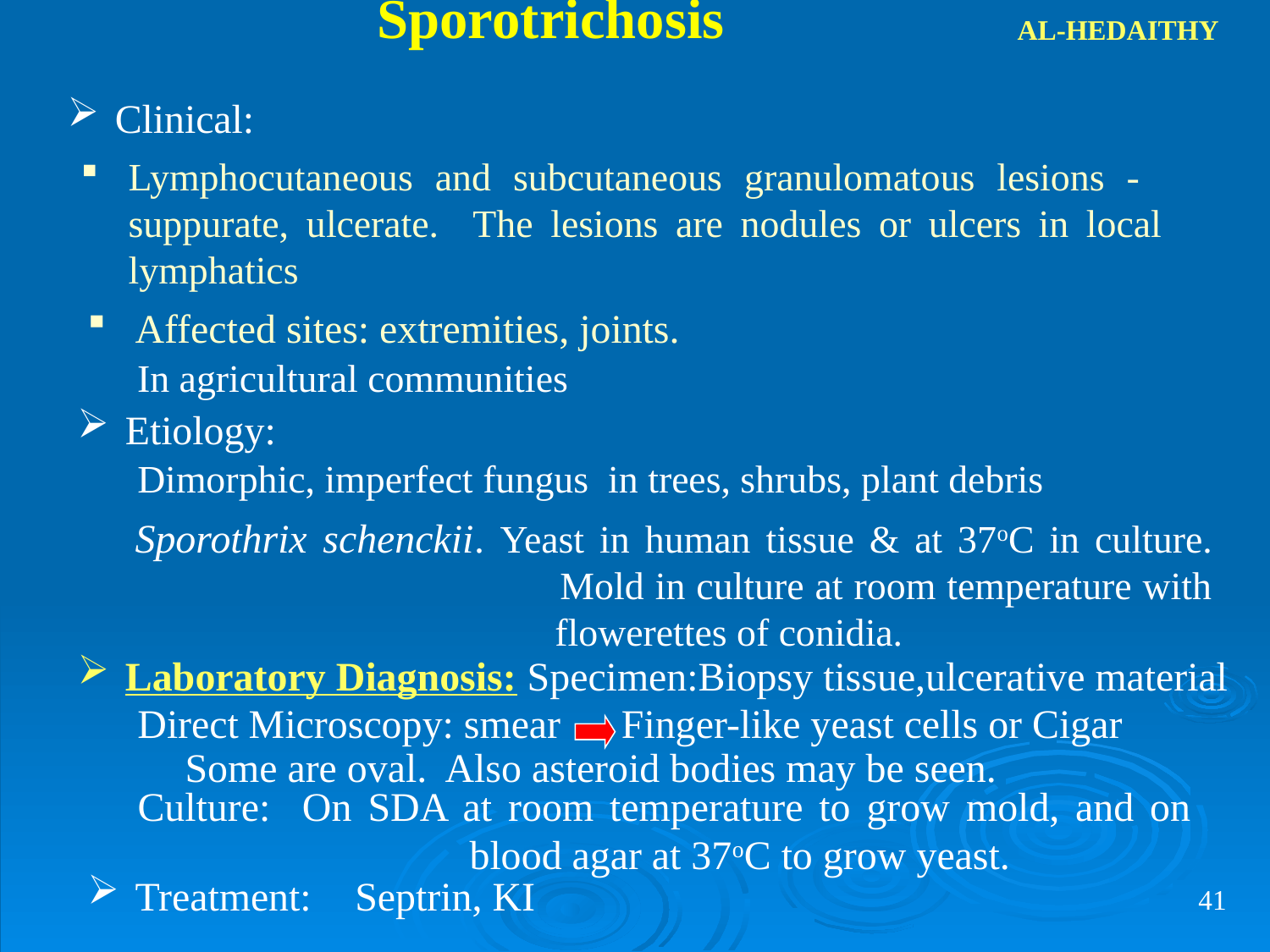

Sporotrichosis
AL-HEDAITHY
Clinical:
Lymphocutaneous and subcutaneous granulomatous lesions -  suppurate, ulcerate.  The lesions are nodules or ulcers in local lymphatics
Affected sites: extremities, joints.
In agricultural communities
Etiology:
Dimorphic, imperfect fungus  in trees, shrubs, plant debris
	Sporothrix schenckii. Yeast in human tissue & at 37oC in culture. 			    Mold in culture at room temperature with 			    flowerettes of conidia.
Laboratory Diagnosis: Specimen:Biopsy tissue,ulcerative material

Direct Microscopy: smear      Finger-like yeast cells or Cigar      Some are oval.  Also asteroid bodies may be seen.

Culture:  On SDA at room temperature to grow mold, and on 	  	   blood agar at 37oC to grow yeast.
Treatment:
	Septrin, KI
41